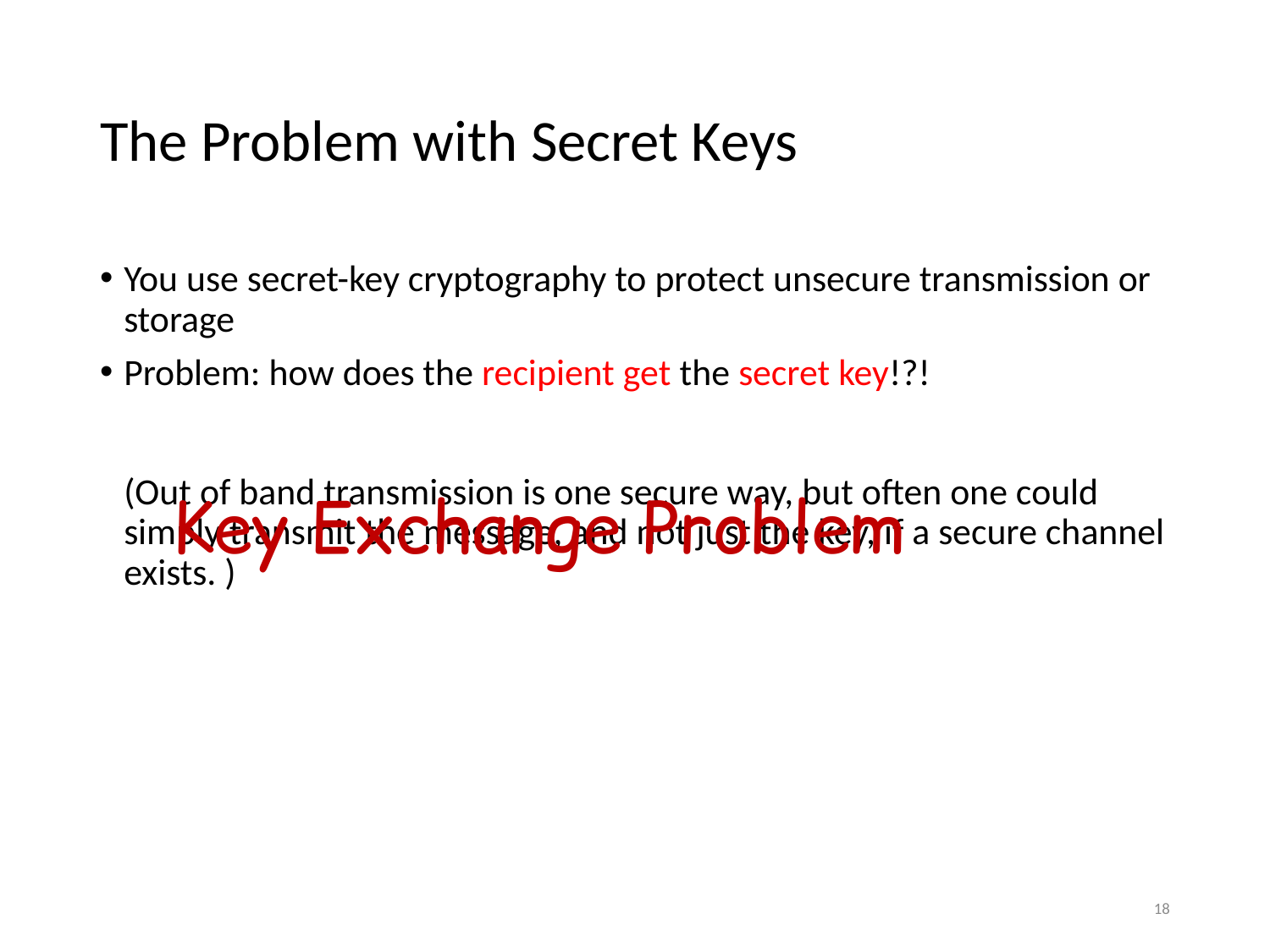

# The Problem with Secret Keys
You use secret-key cryptography to protect unsecure transmission or storage
Problem: how does the recipient get the secret key!?!
(Out of band transmission is one secure way, but often one could simply transmit the message, and not just the key, if a secure channel exists. )
Key Exchange Problem
18